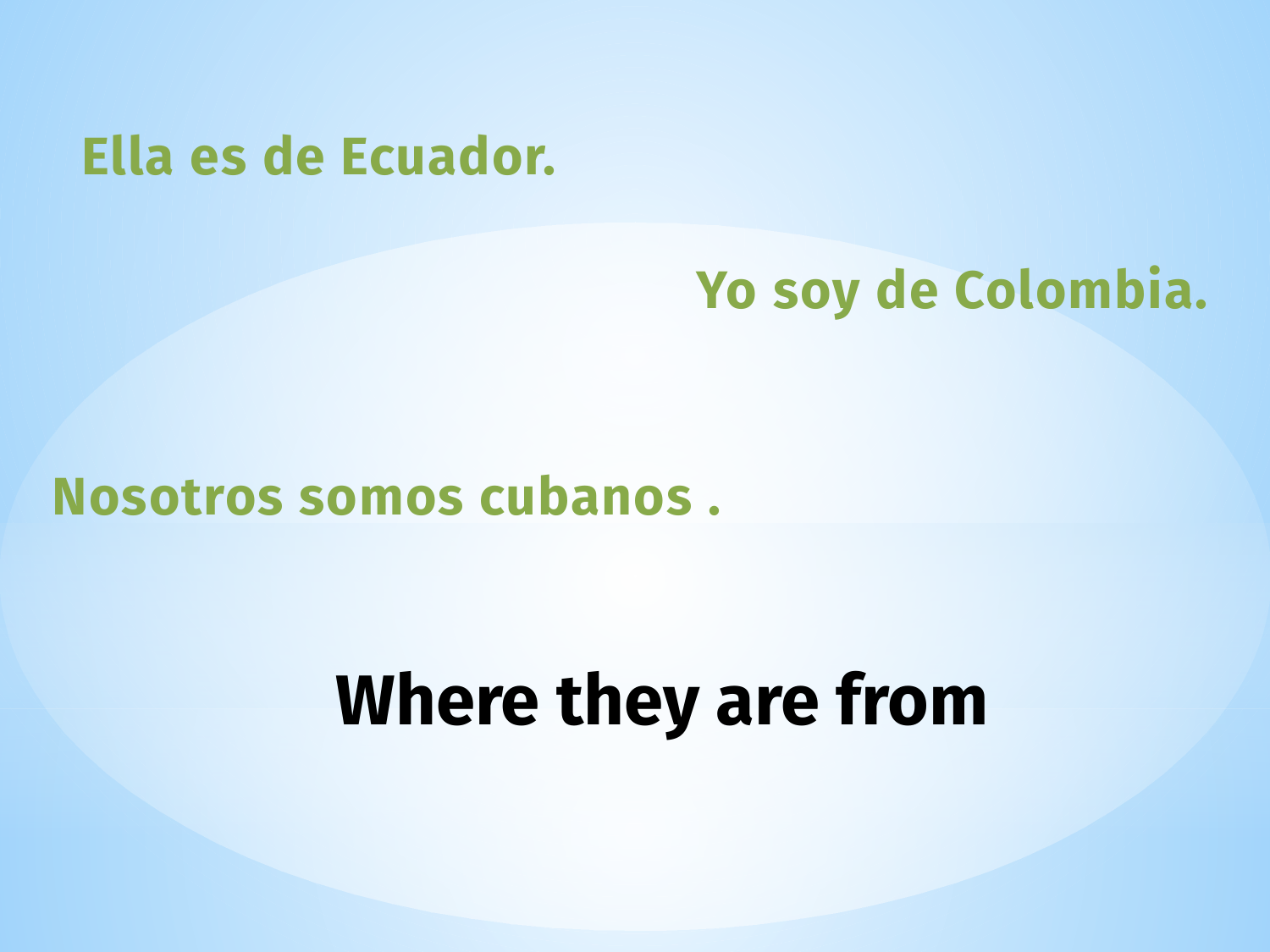

Ella es de Ecuador.
Yo soy de Colombia.
Nosotros somos cubanos .
Where they are from